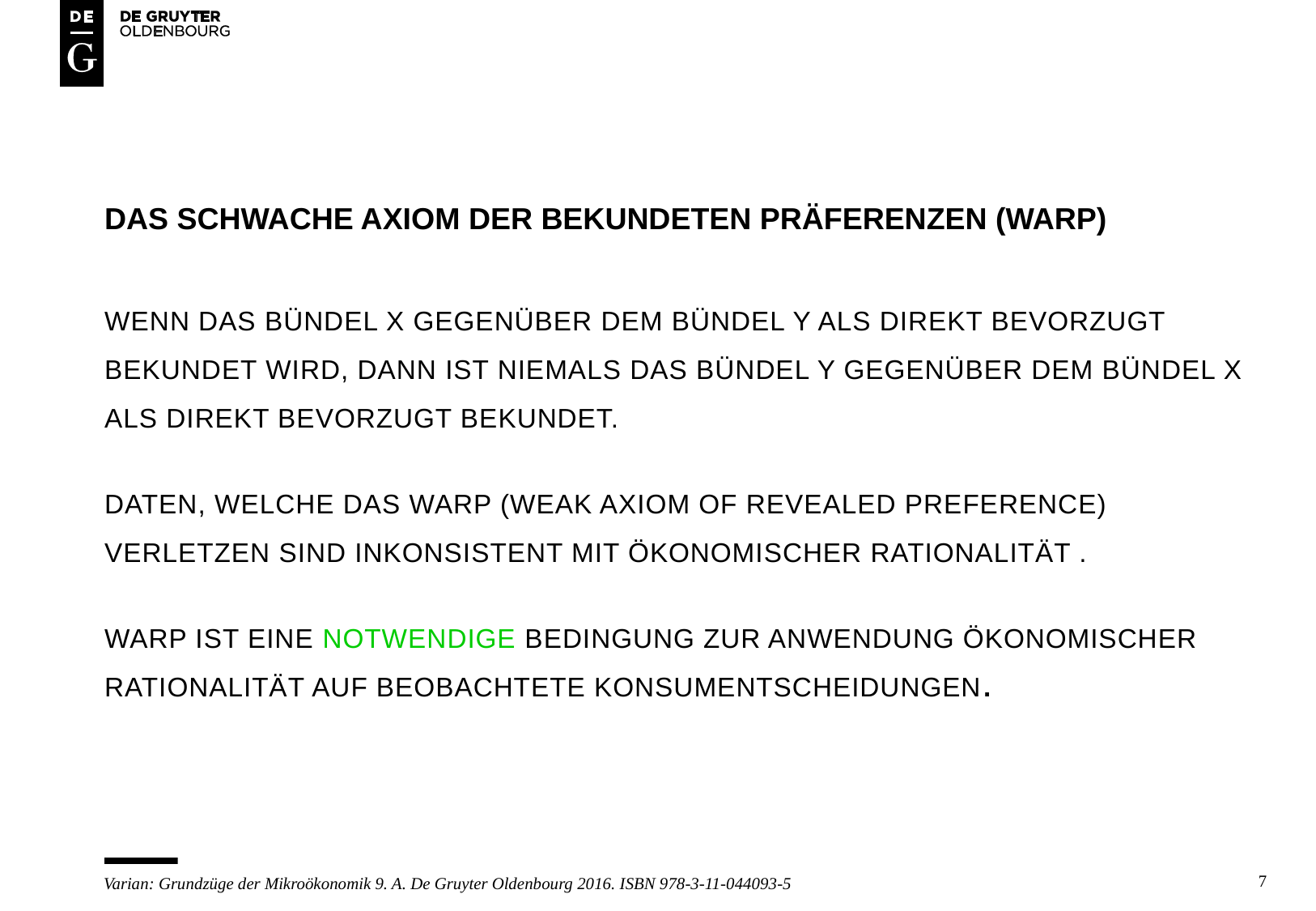

# Das schwache axiom der bekundeten präferenzen (WARp)
Wenn das bündel x gegenüber dem bündel y als direkt bevorzugt bekundet wird, dann ist niemals das bündel y gegenüber dem bündel x als direkt bevorzugt bekundet.
Daten, welche das WARp (weak axiom of revealed preference) verletzen sind inkonsistent mit ökonomischer rationalität .
Warp ist eine notwendige Bedingung zur anwendung ökonomischer rationalität auf beobachtete konsumentscheidungen.
7
Varian: Grundzüge der Mikroökonomik 9. A. De Gruyter Oldenbourg 2016. ISBN 978-3-11-044093-5